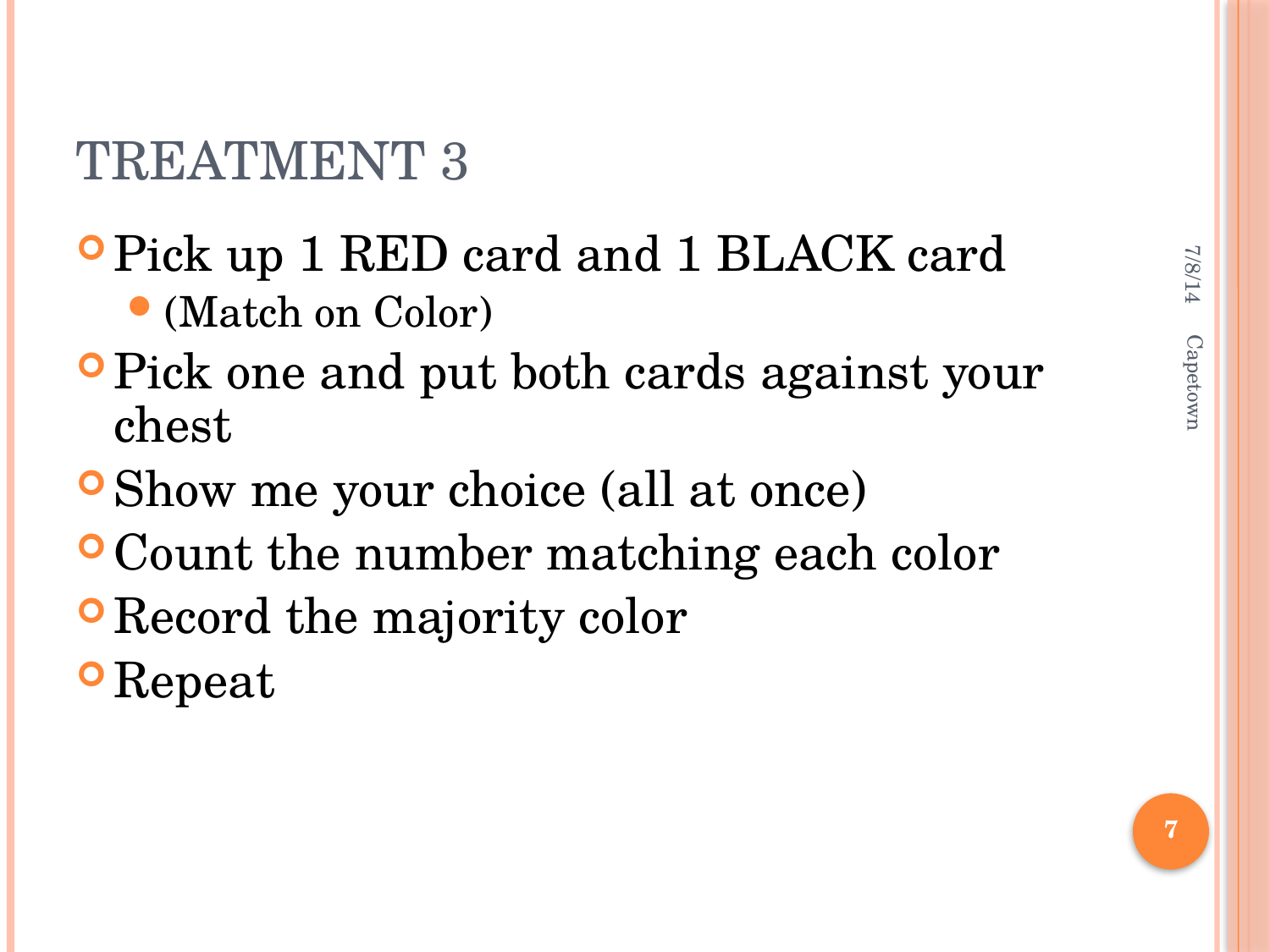

# Treatment 3
7/8/14
Pick up 1 RED card and 1 BLACK card
(Match on Color)
Pick one and put both cards against your chest
Show me your choice (all at once)
Count the number matching each color
Record the majority color
Repeat

Capetown
7